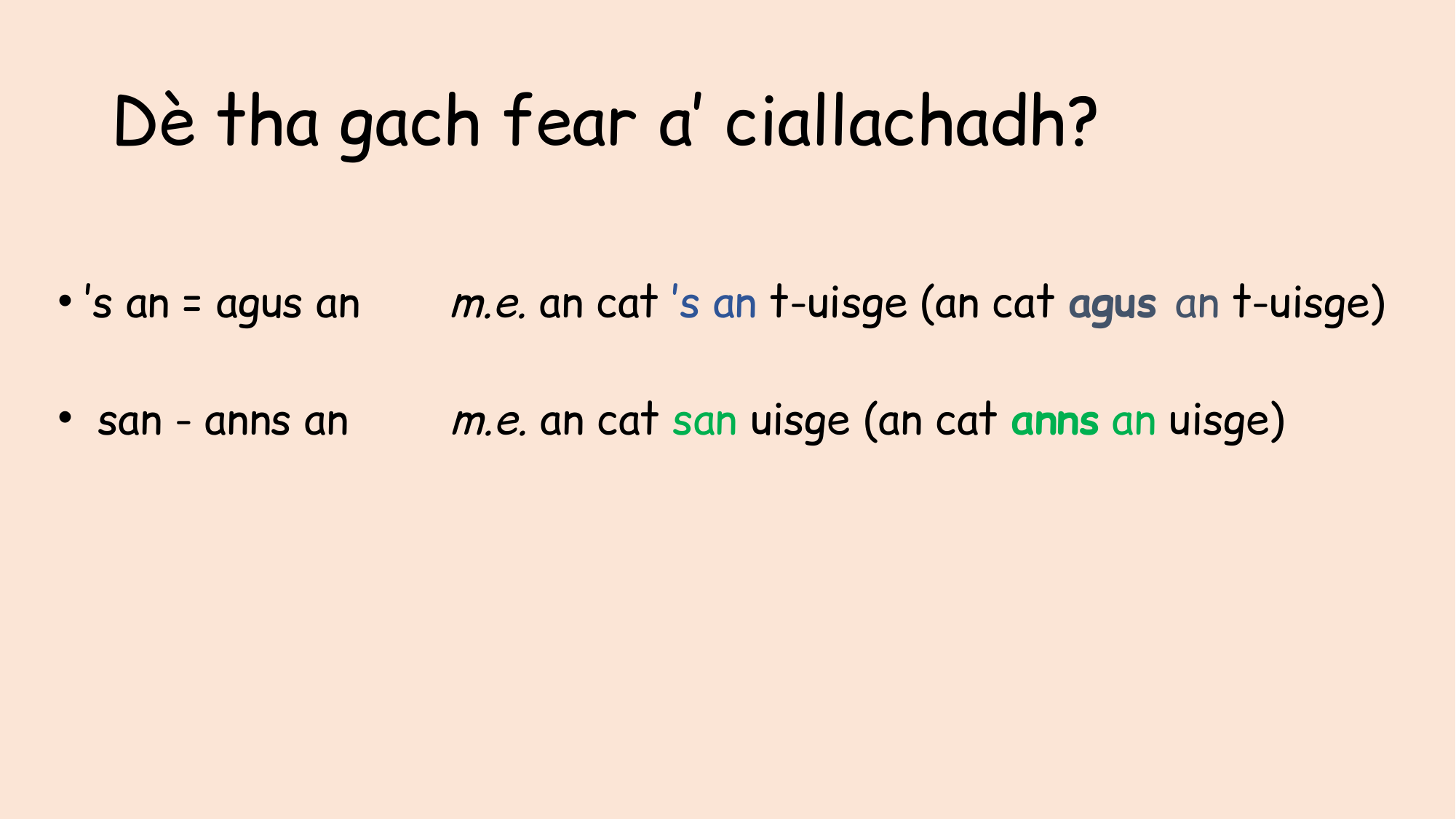

# Dè tha gach fear a’ ciallachadh?
’s an = agus an       m.e. an cat ’s an t-uisge (an cat agus an t-uisge)
 san - anns an        m.e. an cat san uisge (an cat anns an uisge)